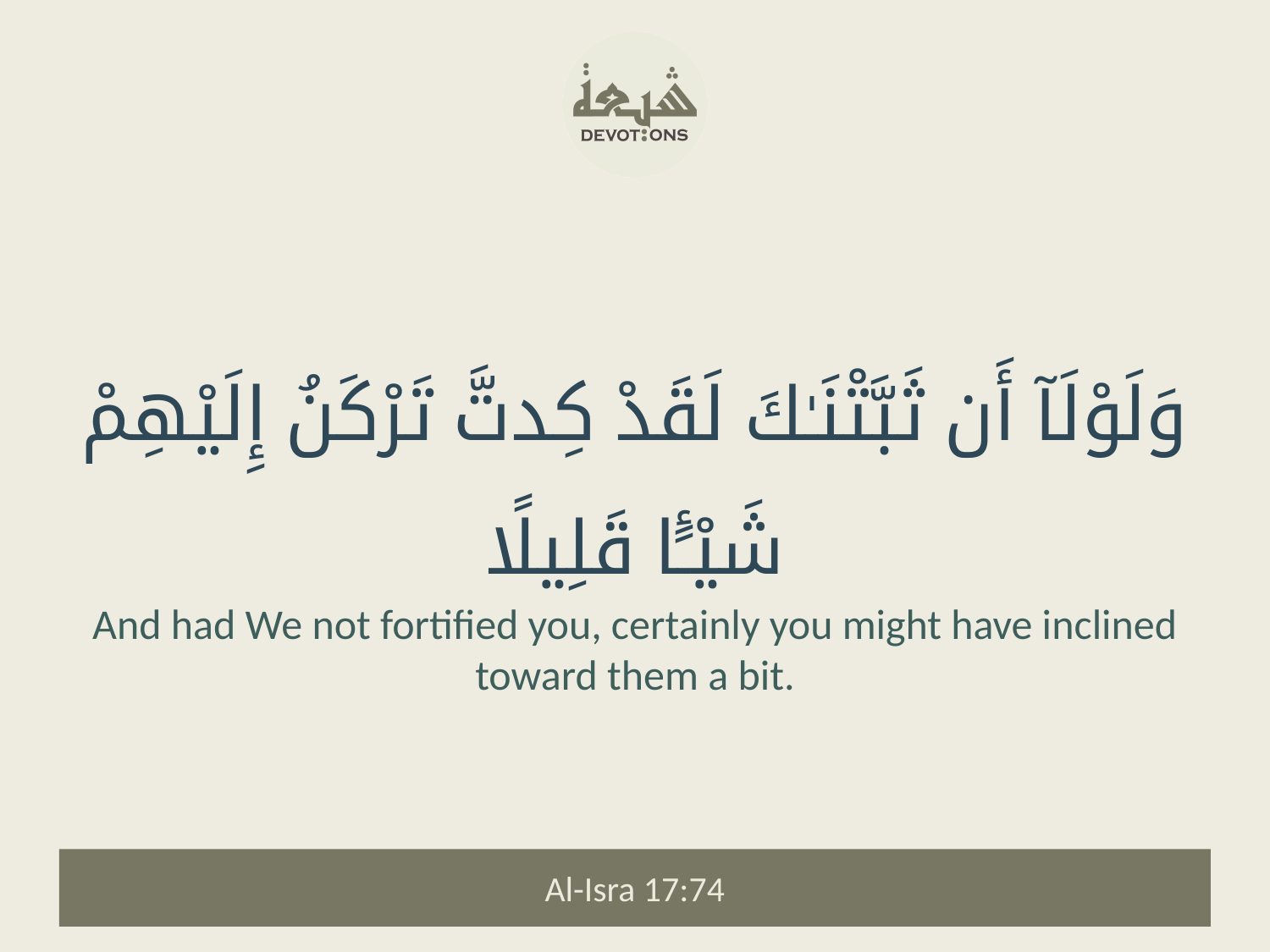

وَلَوْلَآ أَن ثَبَّتْنَـٰكَ لَقَدْ كِدتَّ تَرْكَنُ إِلَيْهِمْ شَيْـًٔا قَلِيلًا
And had We not fortified you, certainly you might have inclined toward them a bit.
Al-Isra 17:74